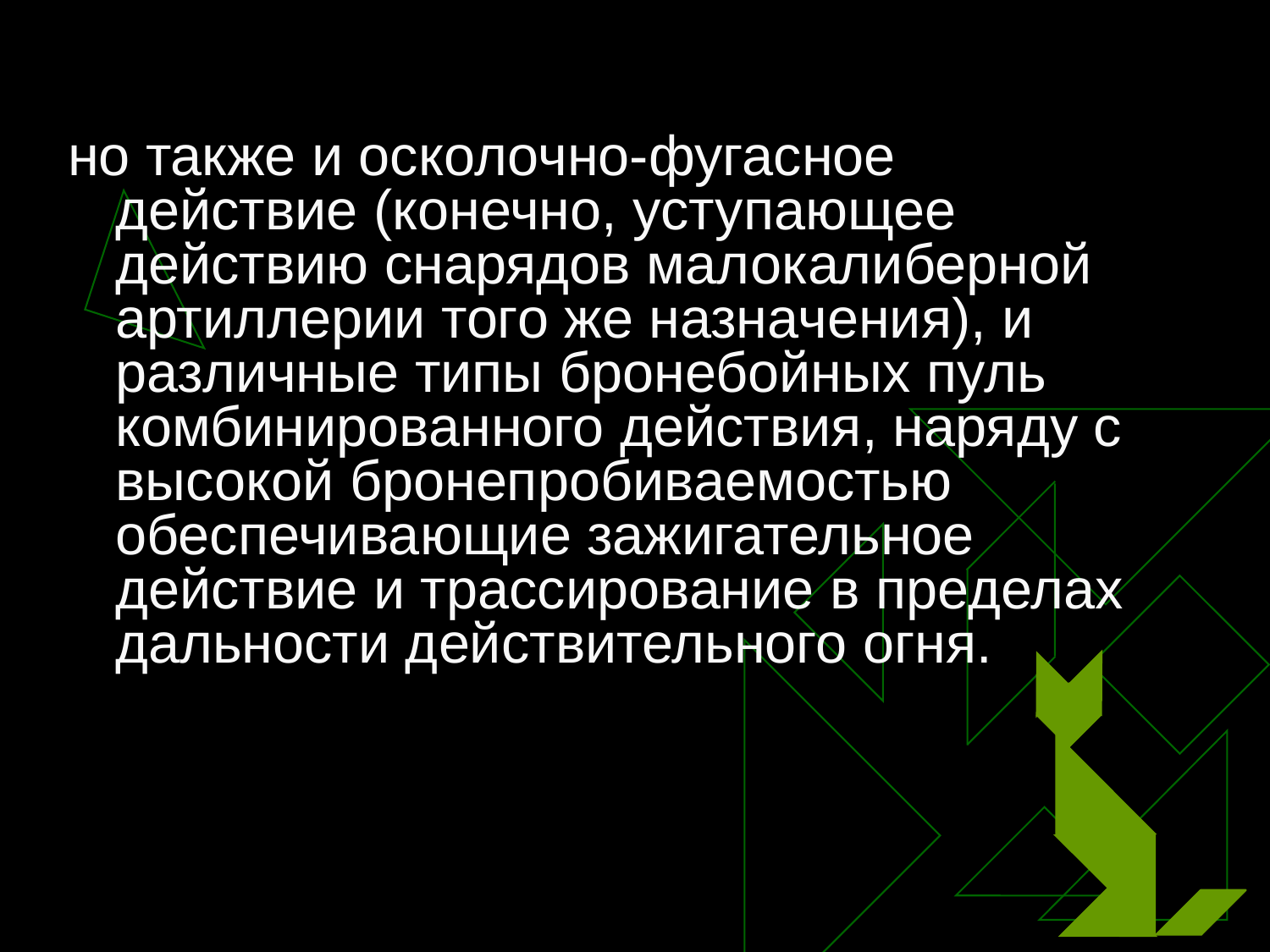

но также и осколочно-фугасное действие (конечно, уступающее действию снарядов малокалиберной артиллерии того же назначения), и различные типы бронебойных пуль комбинированного действия, наряду с высокой бронепробиваемостью обеспечивающие зажигательное действие и трассирование в пределах дальности действительного огня.